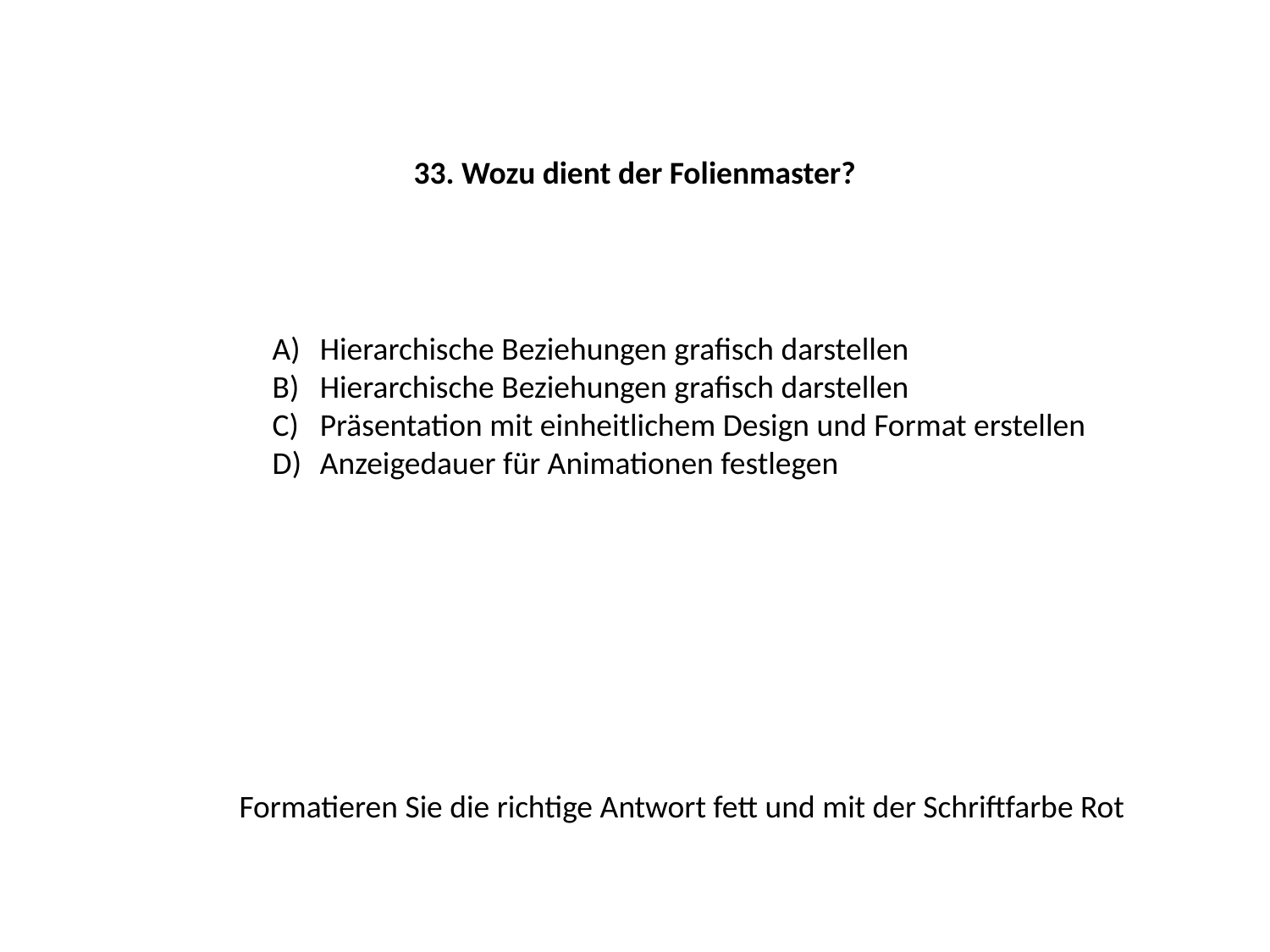

33. Wozu dient der Folienmaster?
Hierarchische Beziehungen grafisch darstellen
Hierarchische Beziehungen grafisch darstellen
Präsentation mit einheitlichem Design und Format erstellen
Anzeigedauer für Animationen festlegen
Formatieren Sie die richtige Antwort fett und mit der Schriftfarbe Rot